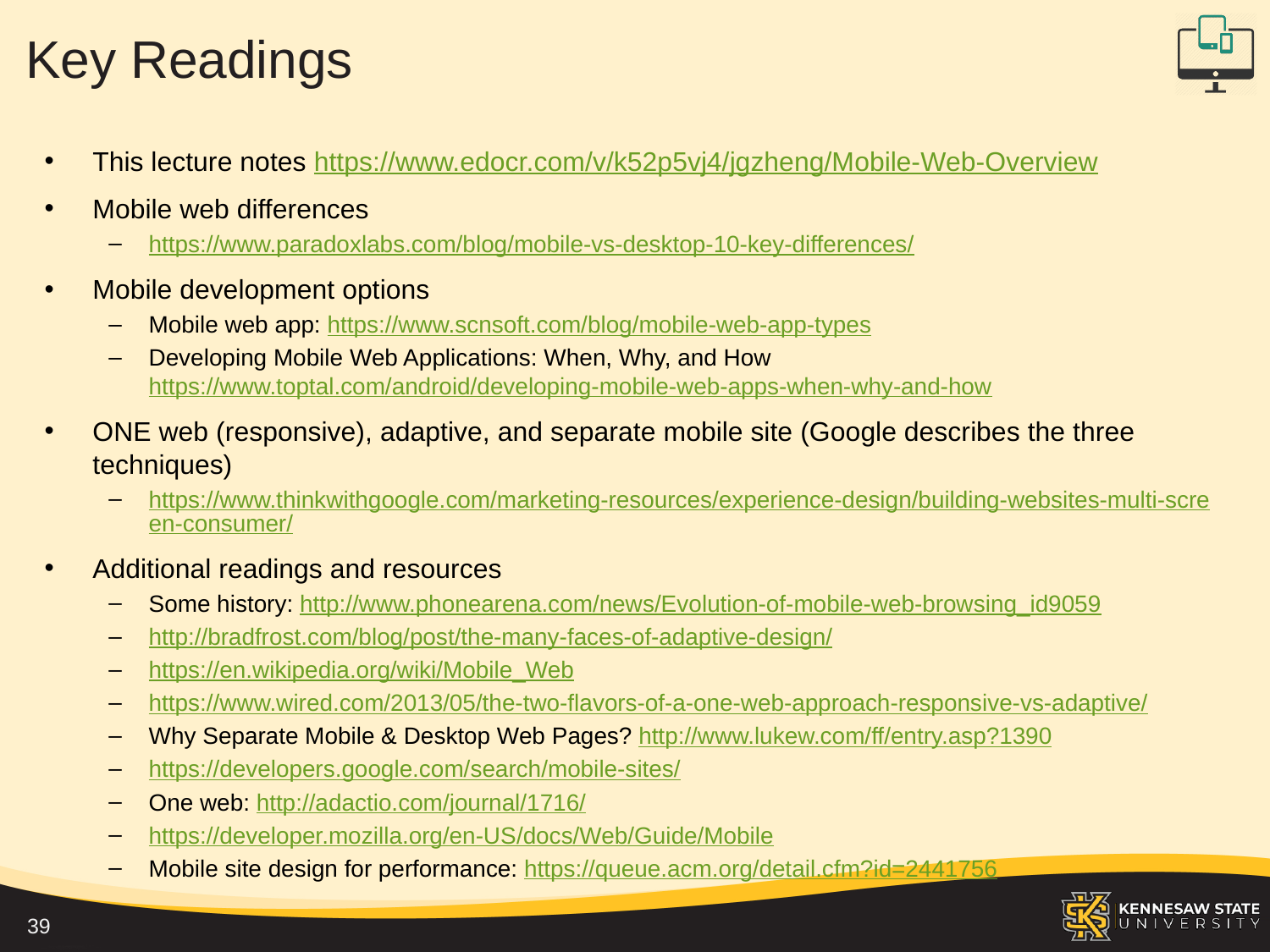

# Key Readings
This lecture notes https://www.edocr.com/v/k52p5vj4/jgzheng/Mobile-Web-Overview
Mobile web differences
https://www.paradoxlabs.com/blog/mobile-vs-desktop-10-key-differences/
Mobile development options
Mobile web app: https://www.scnsoft.com/blog/mobile-web-app-types
Developing Mobile Web Applications: When, Why, and How https://www.toptal.com/android/developing-mobile-web-apps-when-why-and-how
ONE web (responsive), adaptive, and separate mobile site (Google describes the three techniques)
https://www.thinkwithgoogle.com/marketing-resources/experience-design/building-websites-multi-screen-consumer/
Additional readings and resources
Some history: http://www.phonearena.com/news/Evolution-of-mobile-web-browsing_id9059
http://bradfrost.com/blog/post/the-many-faces-of-adaptive-design/
https://en.wikipedia.org/wiki/Mobile_Web
https://www.wired.com/2013/05/the-two-flavors-of-a-one-web-approach-responsive-vs-adaptive/
Why Separate Mobile & Desktop Web Pages? http://www.lukew.com/ff/entry.asp?1390
https://developers.google.com/search/mobile-sites/
One web: http://adactio.com/journal/1716/
https://developer.mozilla.org/en-US/docs/Web/Guide/Mobile
Mobile site design for performance: https://queue.acm.org/detail.cfm?id=2441756
39